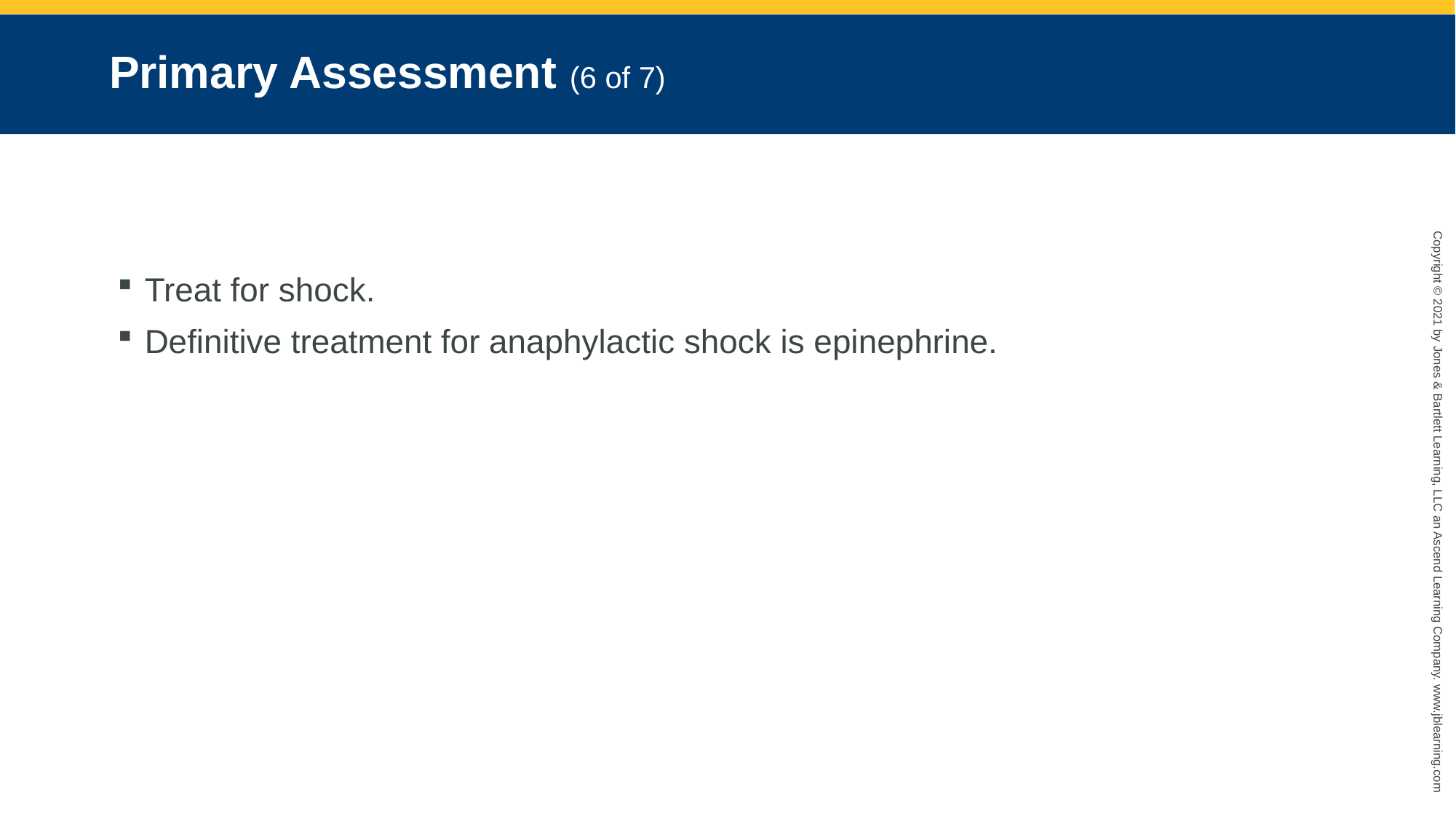

# Primary Assessment (6 of 7)
Treat for shock.
Definitive treatment for anaphylactic shock is epinephrine.